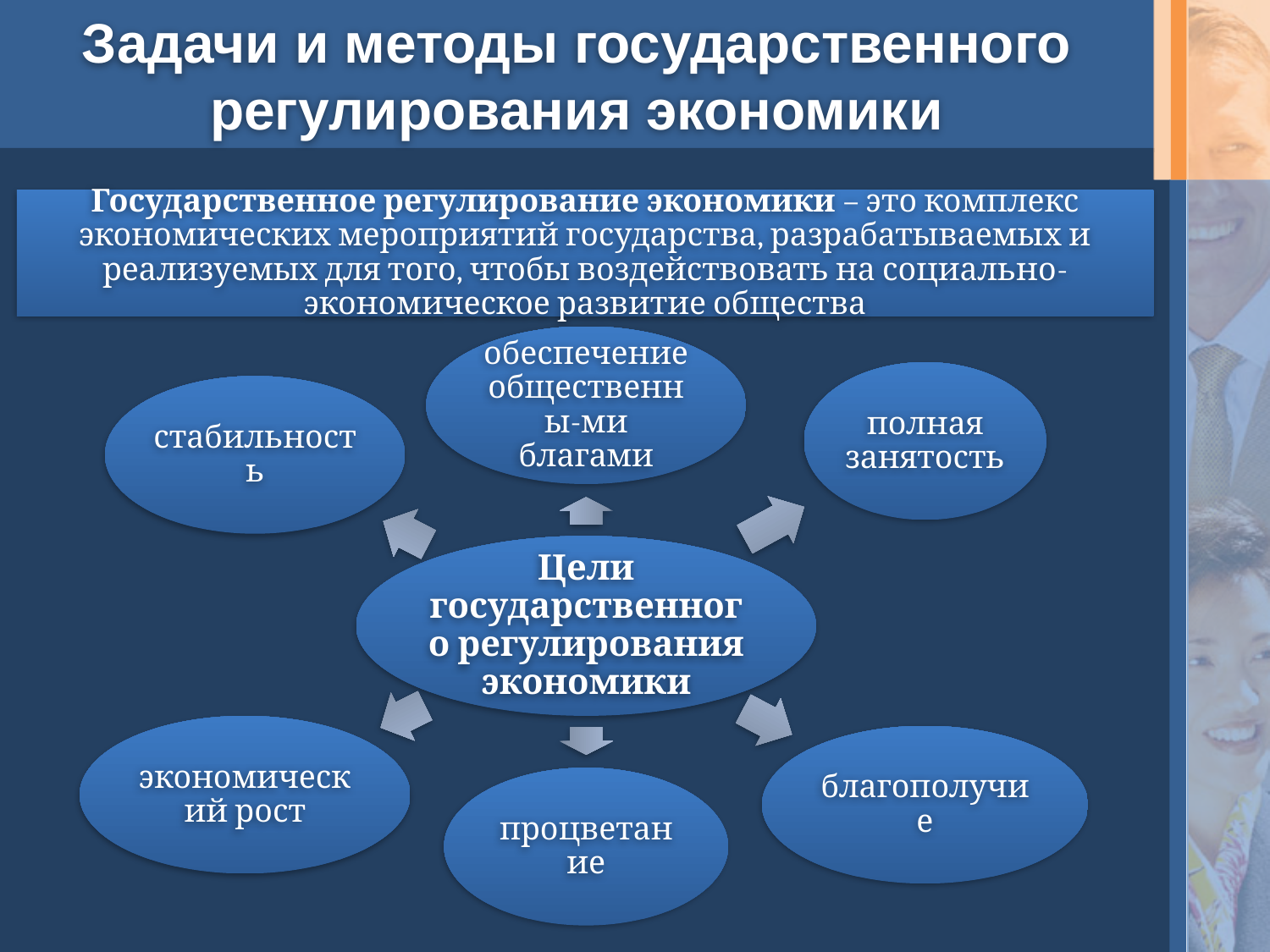

# Задачи и методы государственного регулирования экономики

Государственное регулирование экономики – это комплекс экономических мероприятий государства, разрабатываемых и реализуемых для того, чтобы воздействовать на социально-экономическое развитие общества

обеспечение общественны-ми благами

полная занятость
стабильность

Цели государственного регулирования экономики

экономический рост
благополучие

процветание